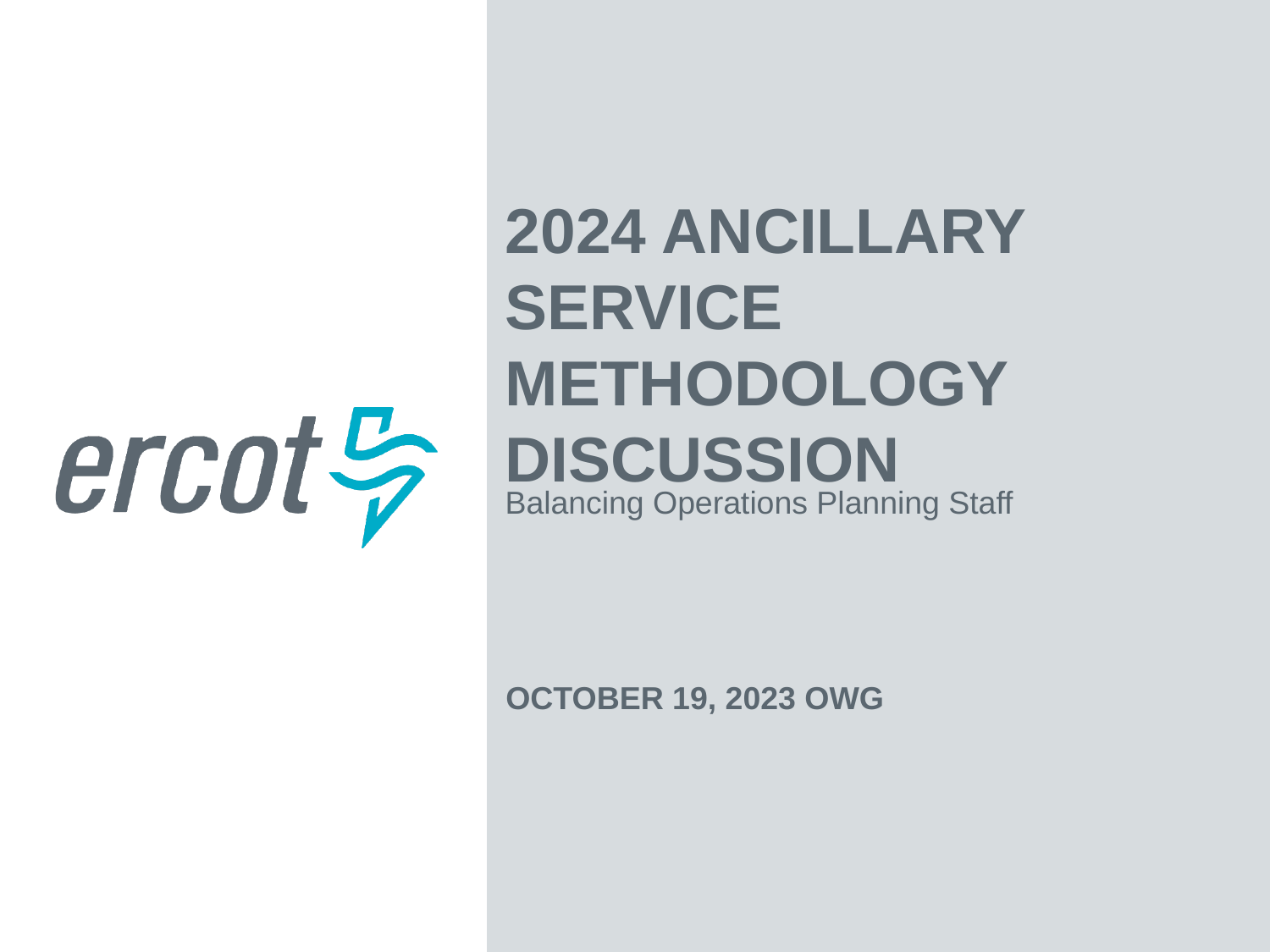

2024 Ancillary Service Methodology Discussion
Balancing Operations Planning Staff

October 19, 2023 OWG